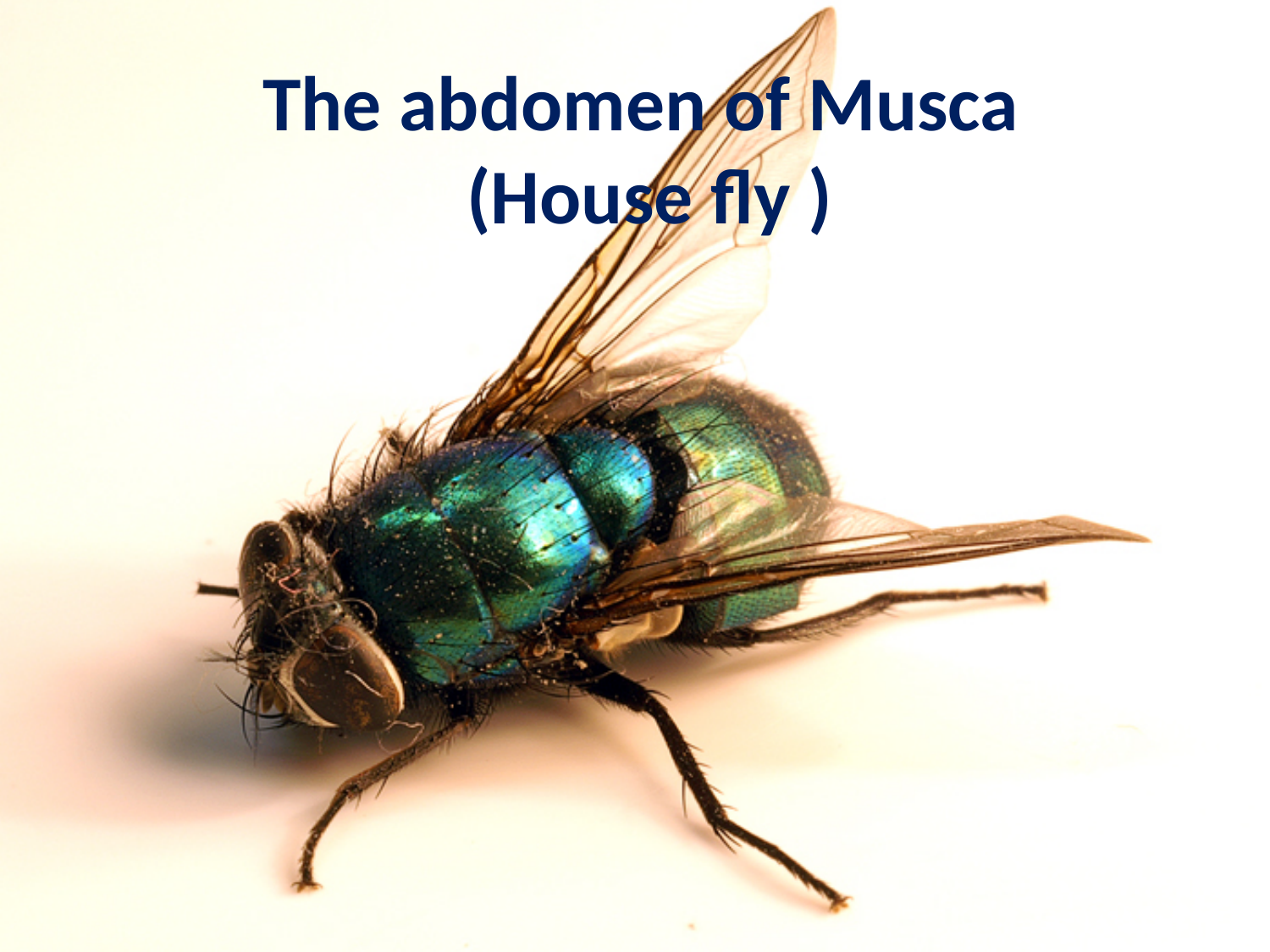

# The abdomen of Musca (House fly )